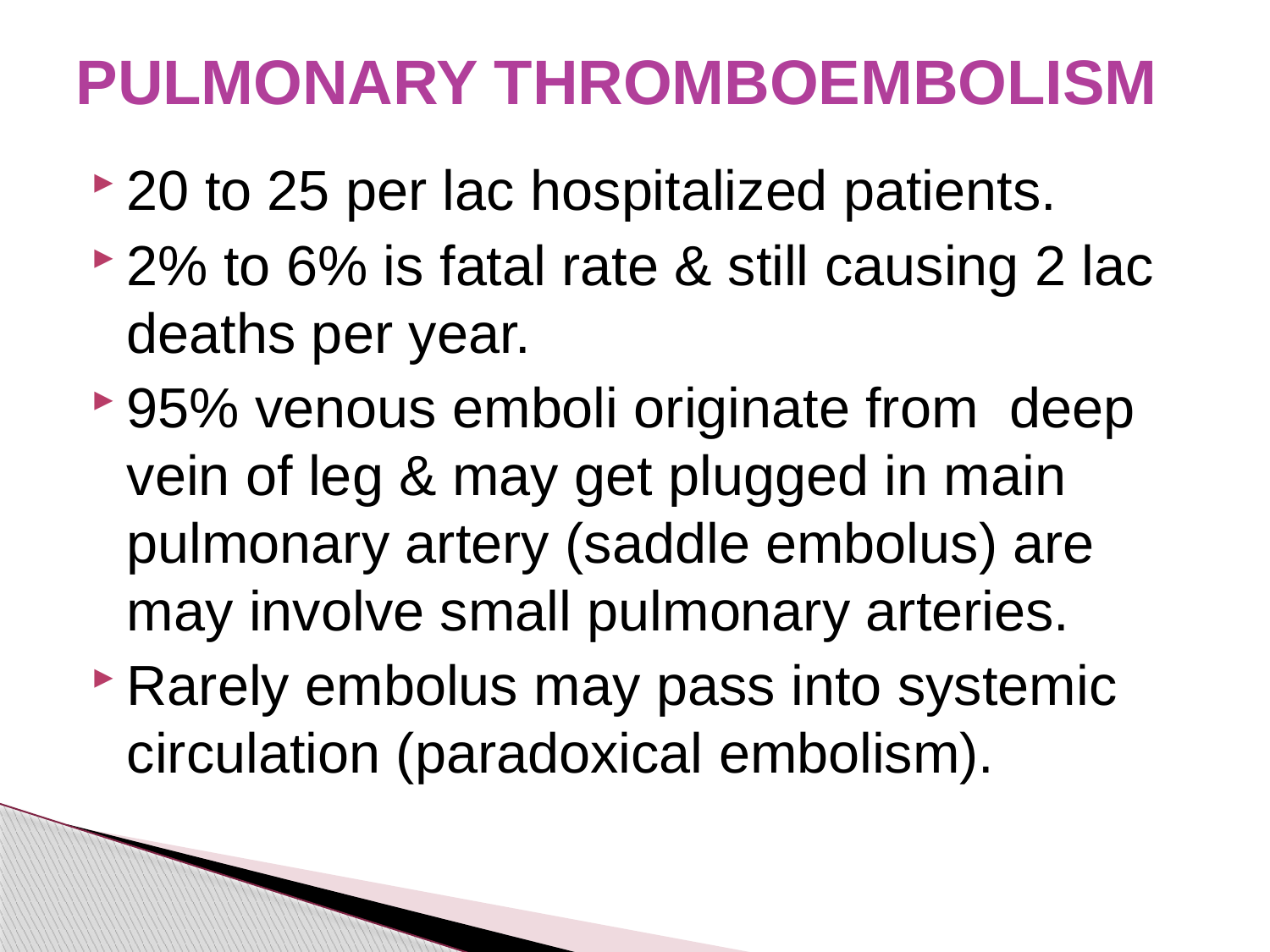

# PULMONARY THROMBOEMBOLISM
20 to 25 per lac hospitalized patients.
2% to 6% is fatal rate & still causing 2 lac deaths per year.
95% venous emboli originate from  deep vein of leg & may get plugged in main pulmonary artery (saddle embolus) are may involve small pulmonary arteries.
Rarely embolus may pass into systemic circulation (paradoxical embolism).